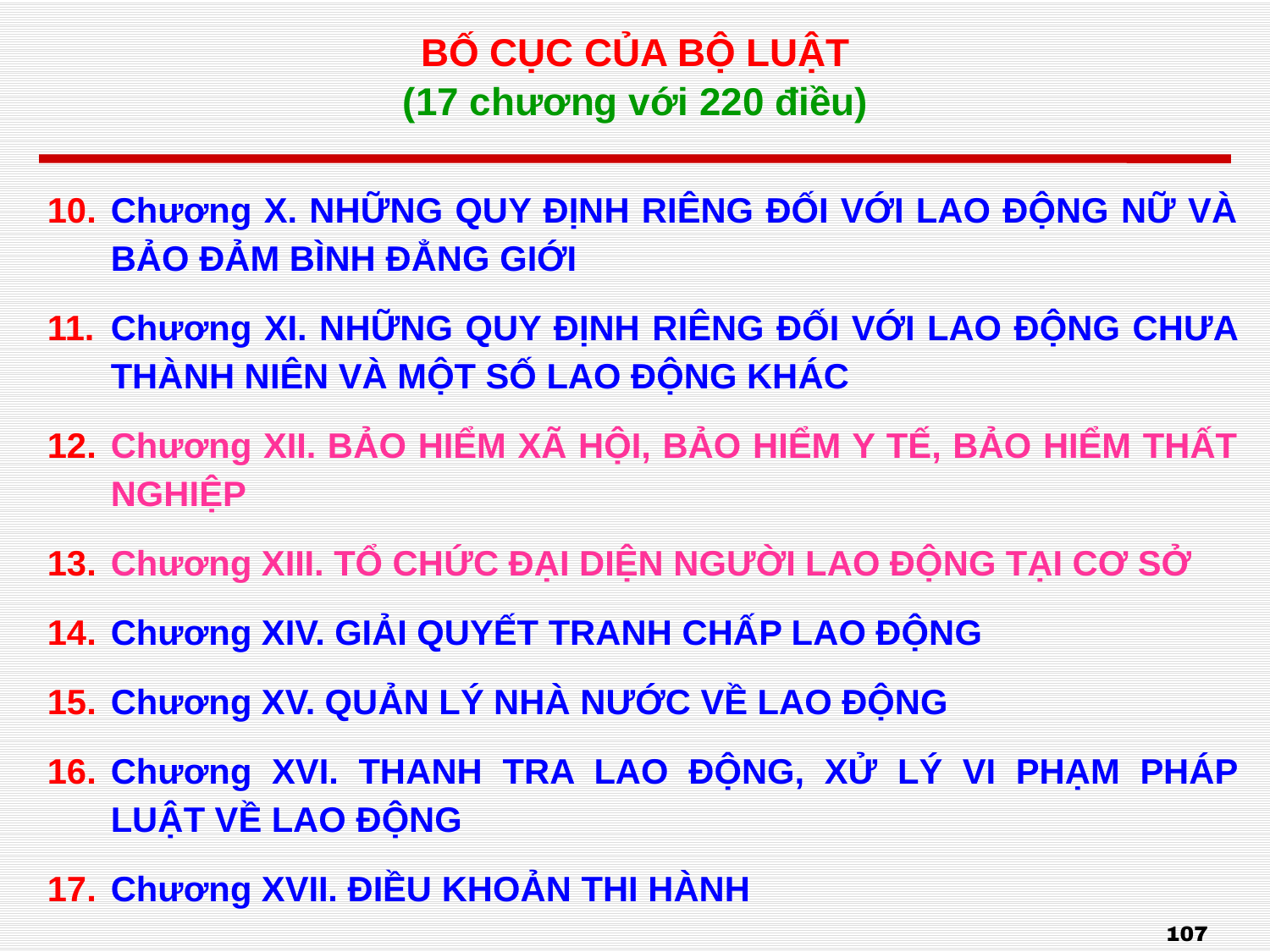

# BỐ CỤC CỦA BỘ LUẬT (17 chương với 220 điều)
Chương X. NHỮNG QUY ĐỊNH RIÊNG ĐỐI VỚI LAO ĐỘNG NỮ VÀ BẢO ĐẢM BÌNH ĐẲNG GIỚI
Chương XI. NHỮNG QUY ĐỊNH RIÊNG ĐỐI VỚI LAO ĐỘNG CHƯA THÀNH NIÊN VÀ MỘT SỐ LAO ĐỘNG KHÁC
Chương XII. BẢO HIỂM XÃ HỘI, BẢO HIỂM Y TẾ, BẢO HIỂM THẤT NGHIỆP
Chương XIII. TỔ CHỨC ĐẠI DIỆN NGƯỜI LAO ĐỘNG TẠI CƠ SỞ
Chương XIV. GIẢI QUYẾT TRANH CHẤP LAO ĐỘNG
Chương XV. QUẢN LÝ NHÀ NƯỚC VỀ LAO ĐỘNG
Chương XVI. THANH TRA LAO ĐỘNG, XỬ LÝ VI PHẠM PHÁP LUẬT VỀ LAO ĐỘNG
Chương XVII. ĐIỀU KHOẢN THI HÀNH